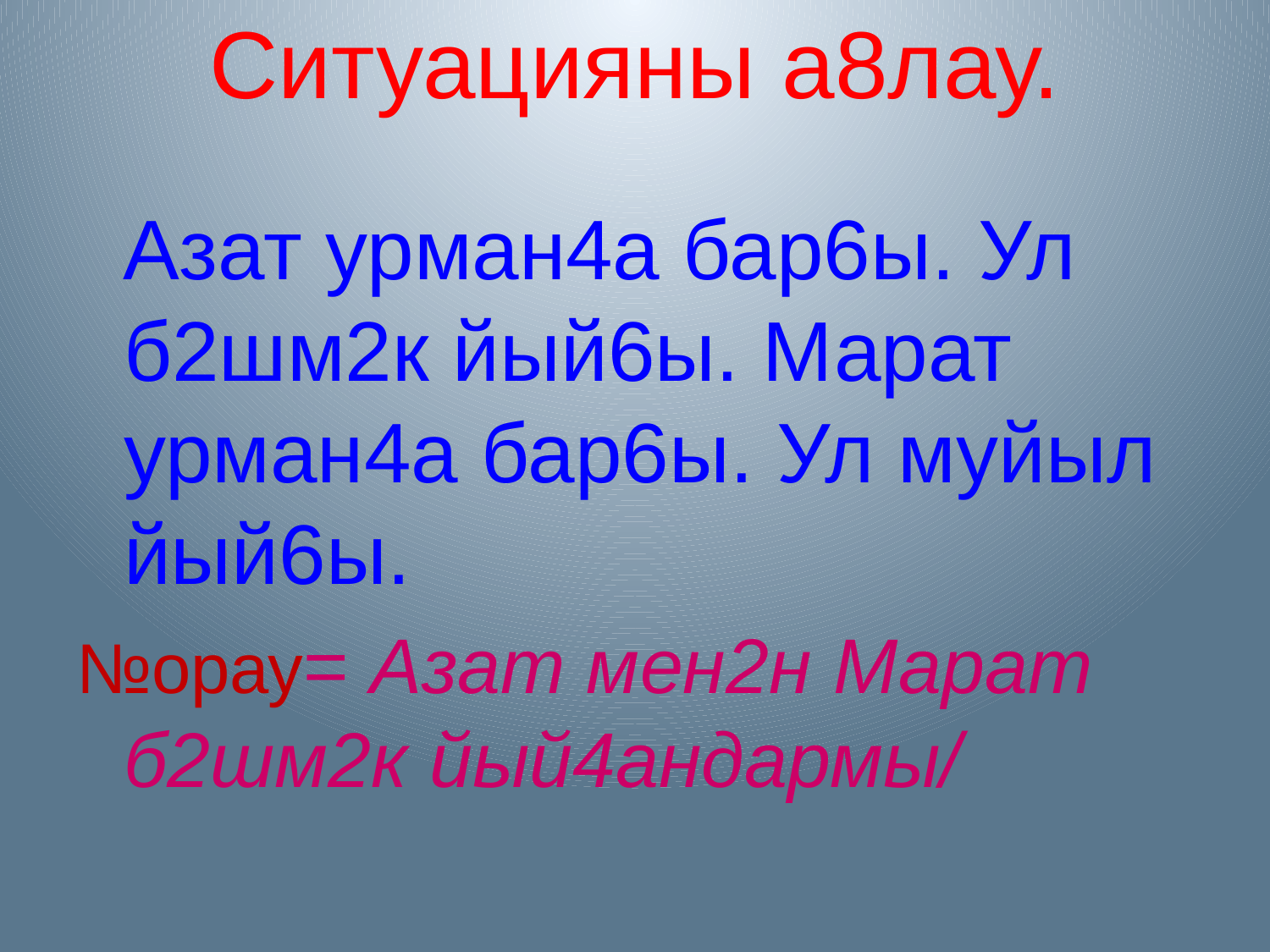

# Ситуацияны а8лау.
  Азат урман4а бар6ы. Ул б2шм2к йый6ы. Марат урман4а бар6ы. Ул муйыл йый6ы.
№орау= Азат мен2н Марат б2шм2к йый4андармы/